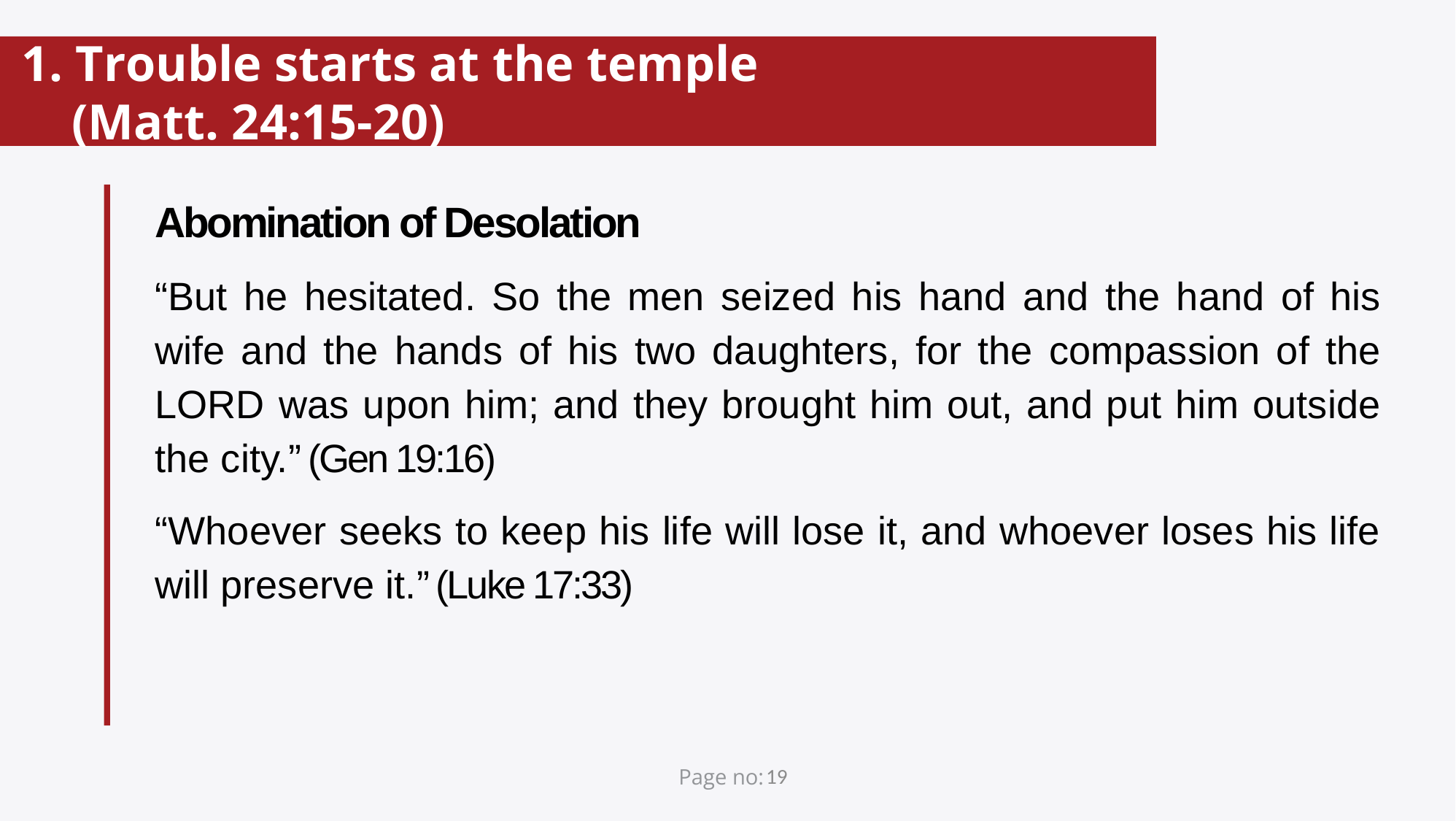

# 1. Trouble starts at the temple (Matt. 24:15-20)
Abomination of Desolation
“But he hesitated. So the men seized his hand and the hand of his wife and the hands of his two daughters, for the compassion of the Lord was upon him; and they brought him out, and put him outside the city.” (Gen 19:16)
“Whoever seeks to keep his life will lose it, and whoever loses his life will preserve it.” (Luke 17:33)